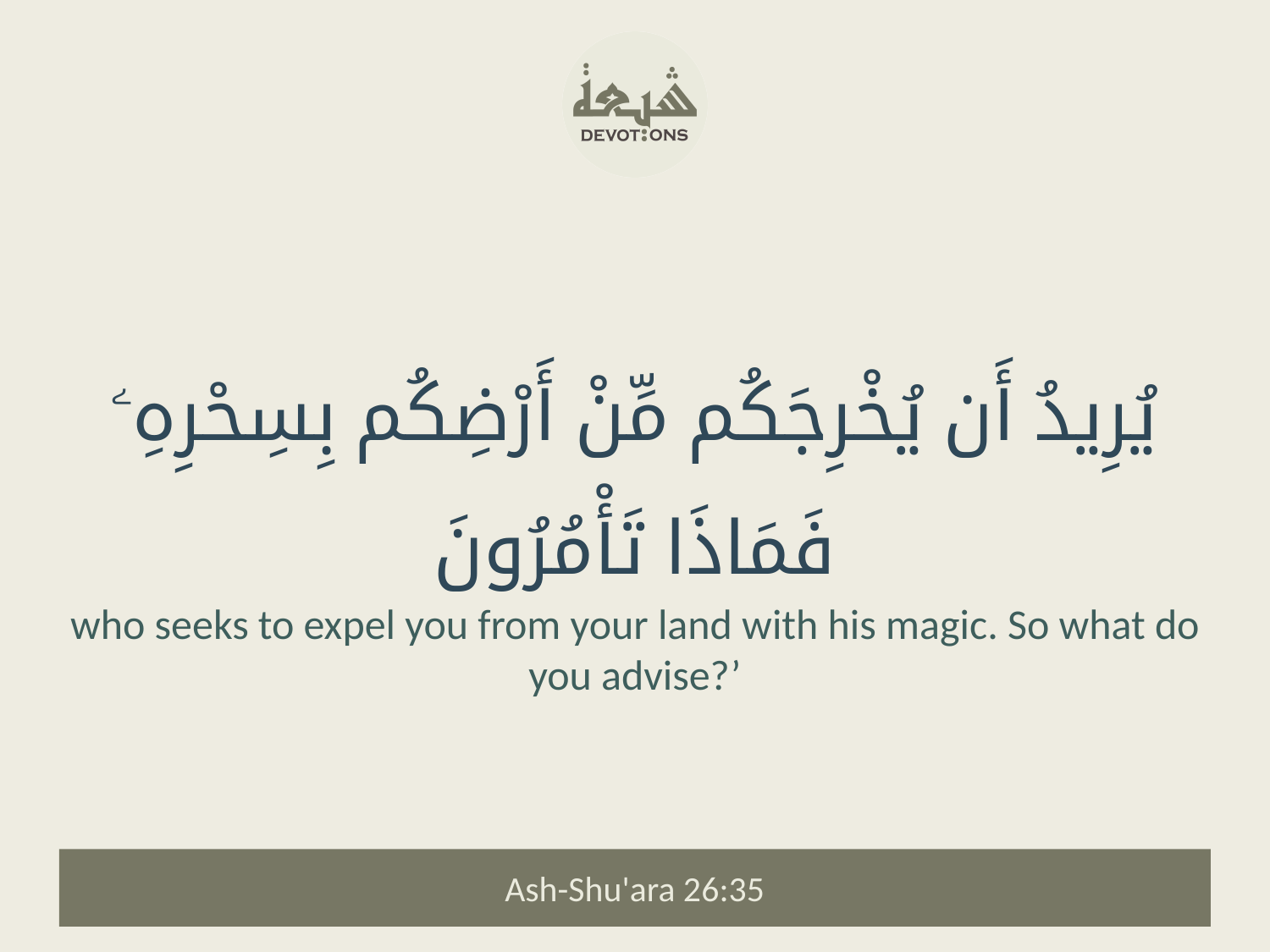

يُرِيدُ أَن يُخْرِجَكُم مِّنْ أَرْضِكُم بِسِحْرِهِۦ فَمَاذَا تَأْمُرُونَ
who seeks to expel you from your land with his magic. So what do you advise?’
Ash-Shu'ara 26:35